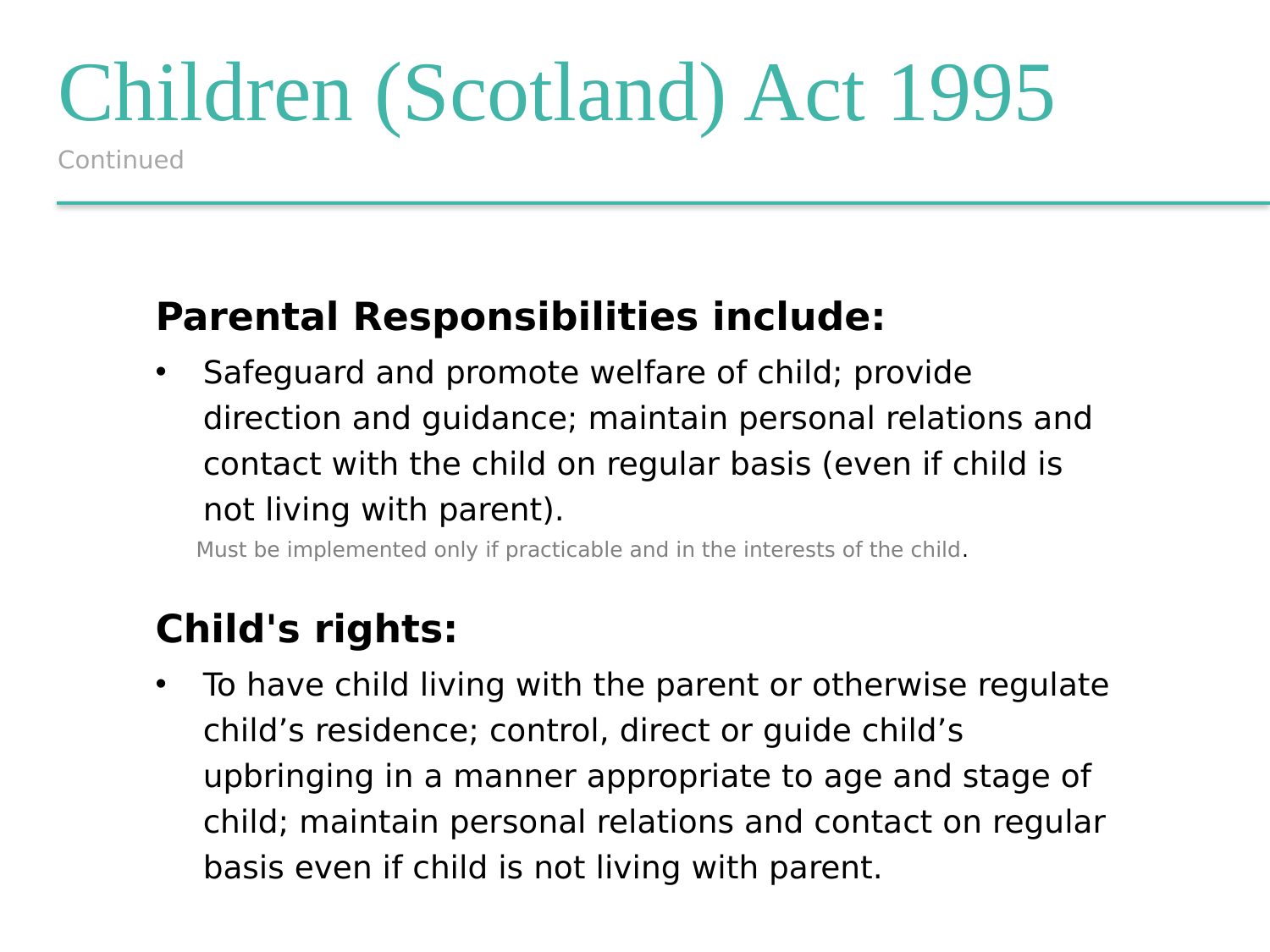

Children (Scotland) Act 1995
Continued
Parental Responsibilities include:
Safeguard and promote welfare of child; provide direction and guidance; maintain personal relations and contact with the child on regular basis (even if child is not living with parent).
      Must be implemented only if practicable and in the interests of the child.

Child's rights:
To have child living with the parent or otherwise regulate child’s residence; control, direct or guide child’s upbringing in a manner appropriate to age and stage of child; maintain personal relations and contact on regular basis even if child is not living with parent.